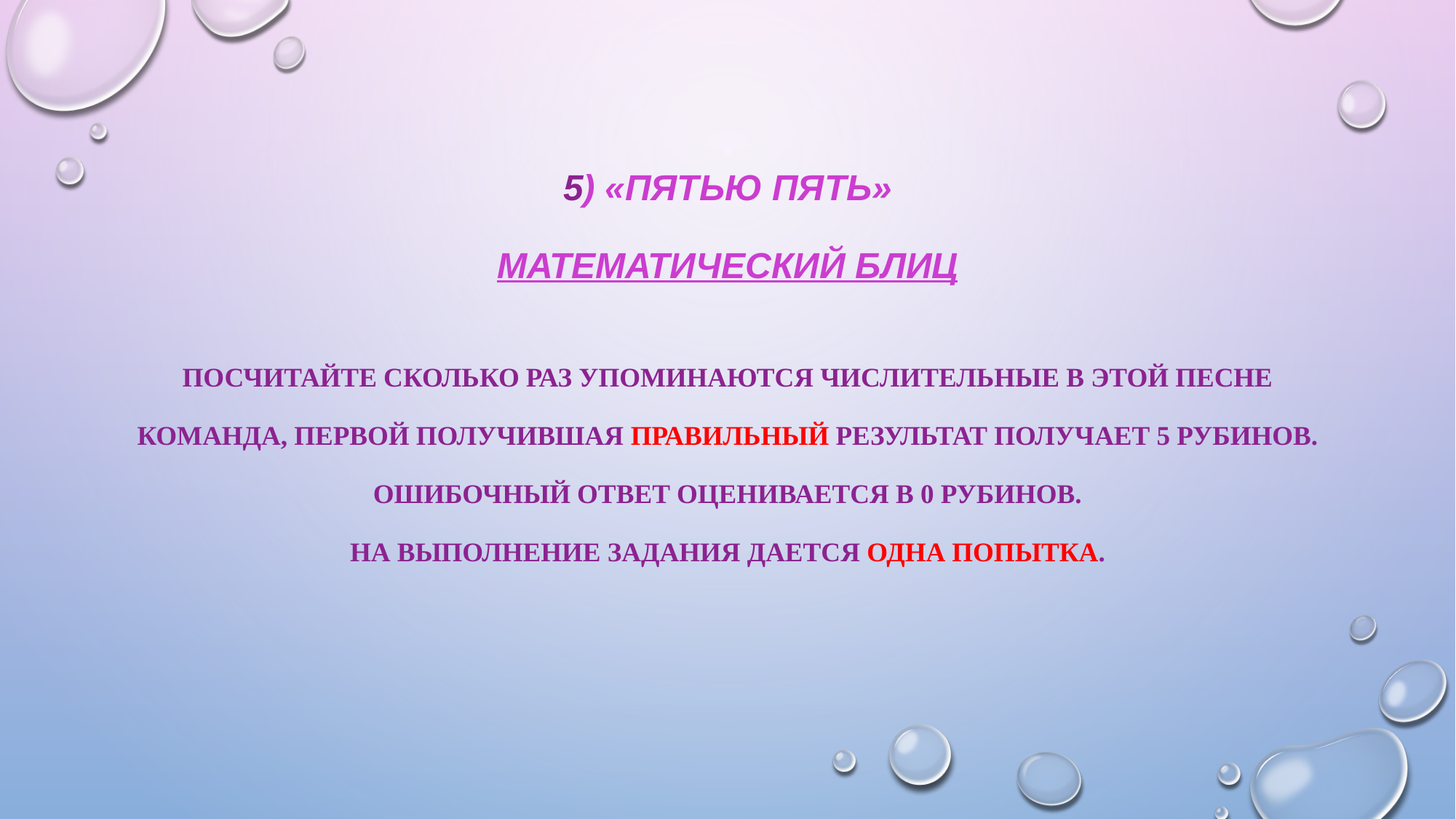

# 5) «пятью пять» математический блиц посчитайте сколько раз упоминаются числительные в этой песне команда, первой получившая правильный результат получает 5 рубинов. Ошибочный ответ оценивается в 0 рубинов. На выполнение задания дается одна попытка.